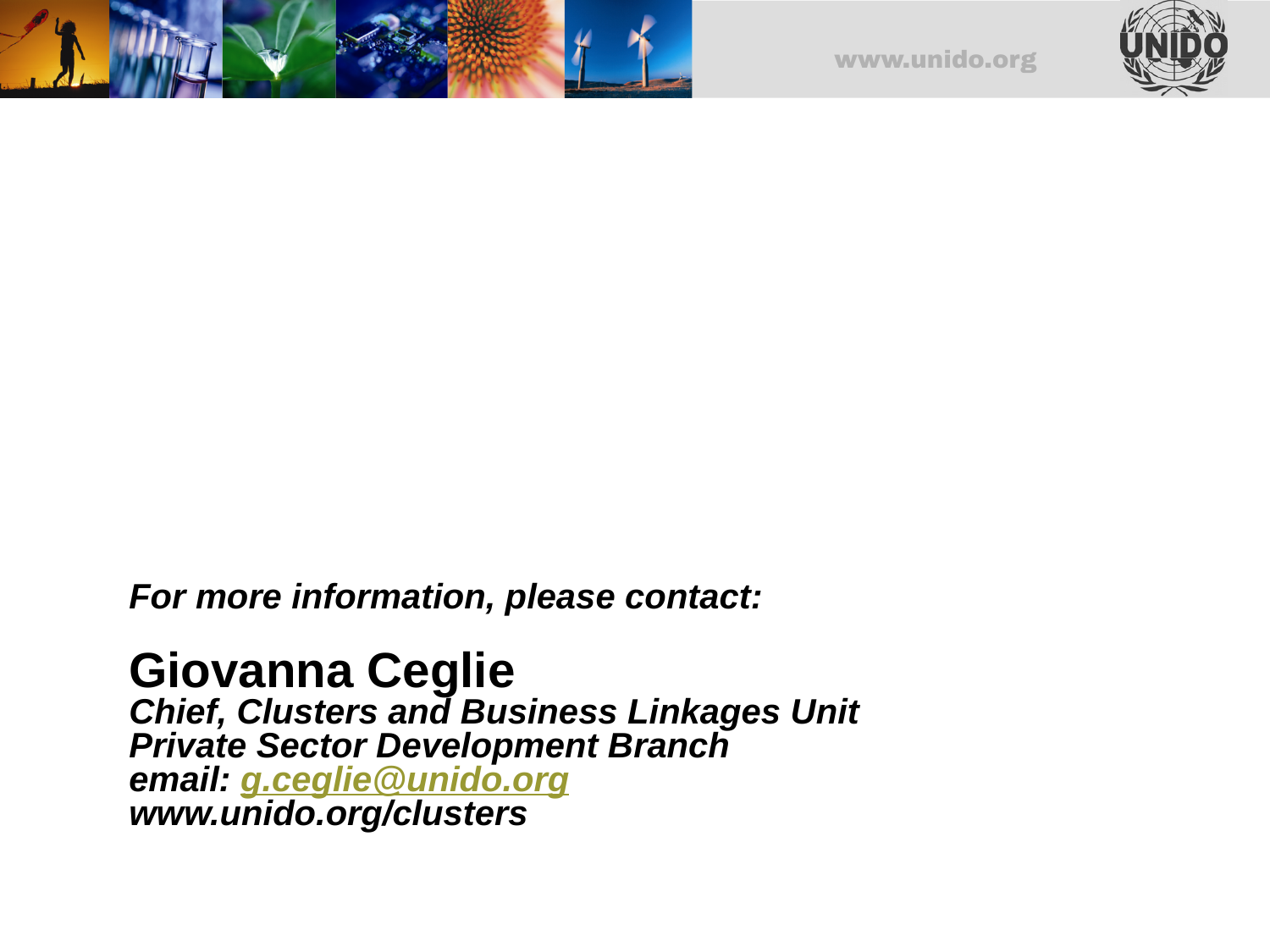

For more information, please contact:
Giovanna Ceglie
Chief, Clusters and Business Linkages Unit
Private Sector Development Branch
email: g.ceglie@unido.org
www.unido.org/clusters